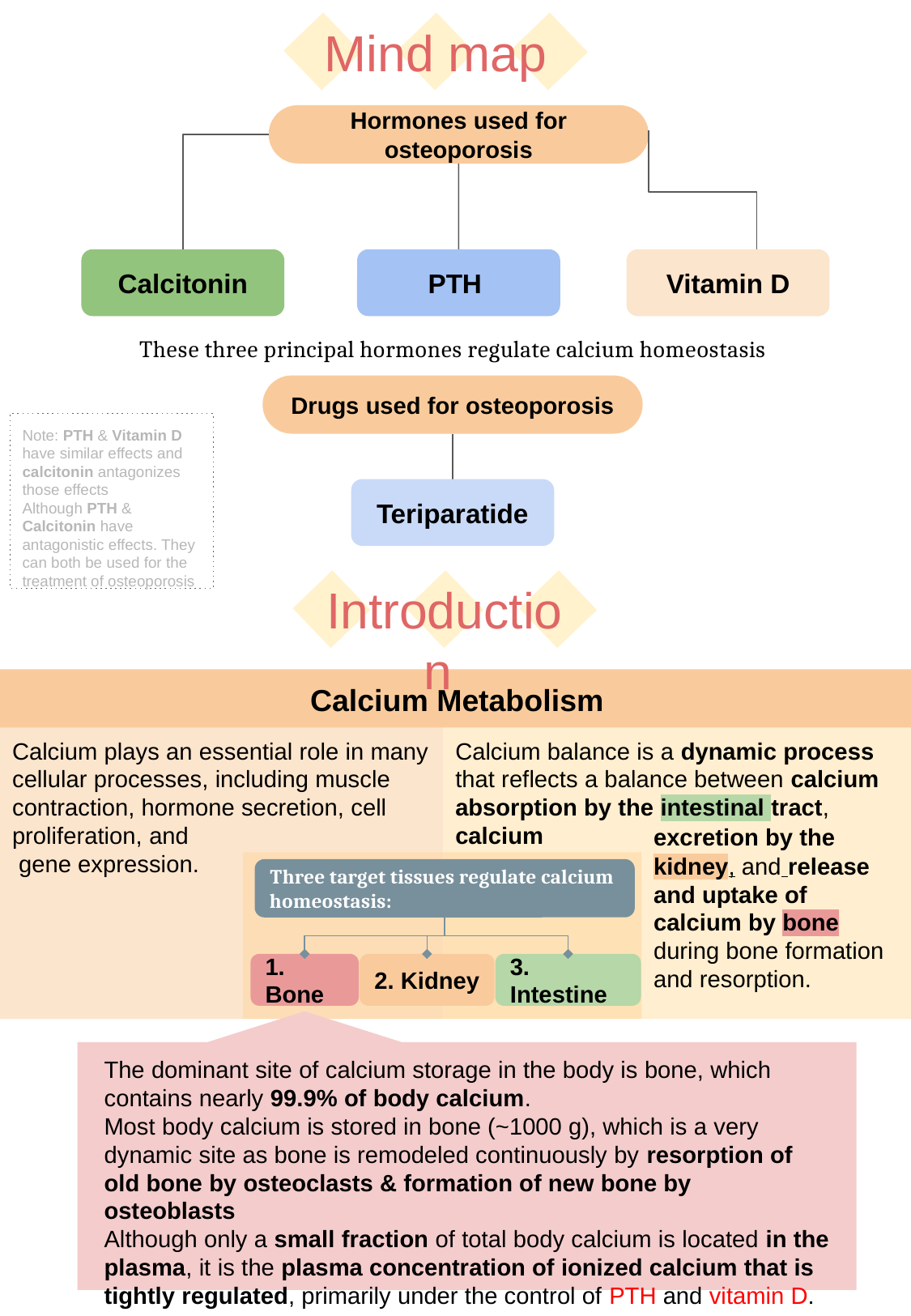

Mind map

Hormones used for osteoporosis
PTH
Calcitonin
Vitamin D
These three principal hormones regulate calcium homeostasis
Drugs used for osteoporosis
Note: PTH & Vitamin D have similar effects and calcitonin antagonizes those effects
Although PTH & Calcitonin have antagonistic effects. They can both be used for the treatment of osteoporosis
Teriparatide
Introduction

Calcium Metabolism

Calcium plays an essential role in many cellular processes, including muscle contraction, hormone secretion, cell
proliferation, and
 gene expression.

Calcium balance is a dynamic process that reflects a balance between calcium absorption by the intestinal tract, calcium

excretion by the kidney, and release and uptake of calcium by bone during bone formation and resorption.

Three target tissues regulate calcium homeostasis:
3. Intestine
1. Bone
2. Kidney

The dominant site of calcium storage in the body is bone, which contains nearly 99.9% of body calcium.
Most body calcium is stored in bone (~1000 g), which is a very dynamic site as bone is remodeled continuously by resorption of old bone by osteoclasts & formation of new bone by osteoblasts
Although only a small fraction of total body calcium is located in the plasma, it is the plasma concentration of ionized calcium that is tightly regulated, primarily under the control of PTH and vitamin D.